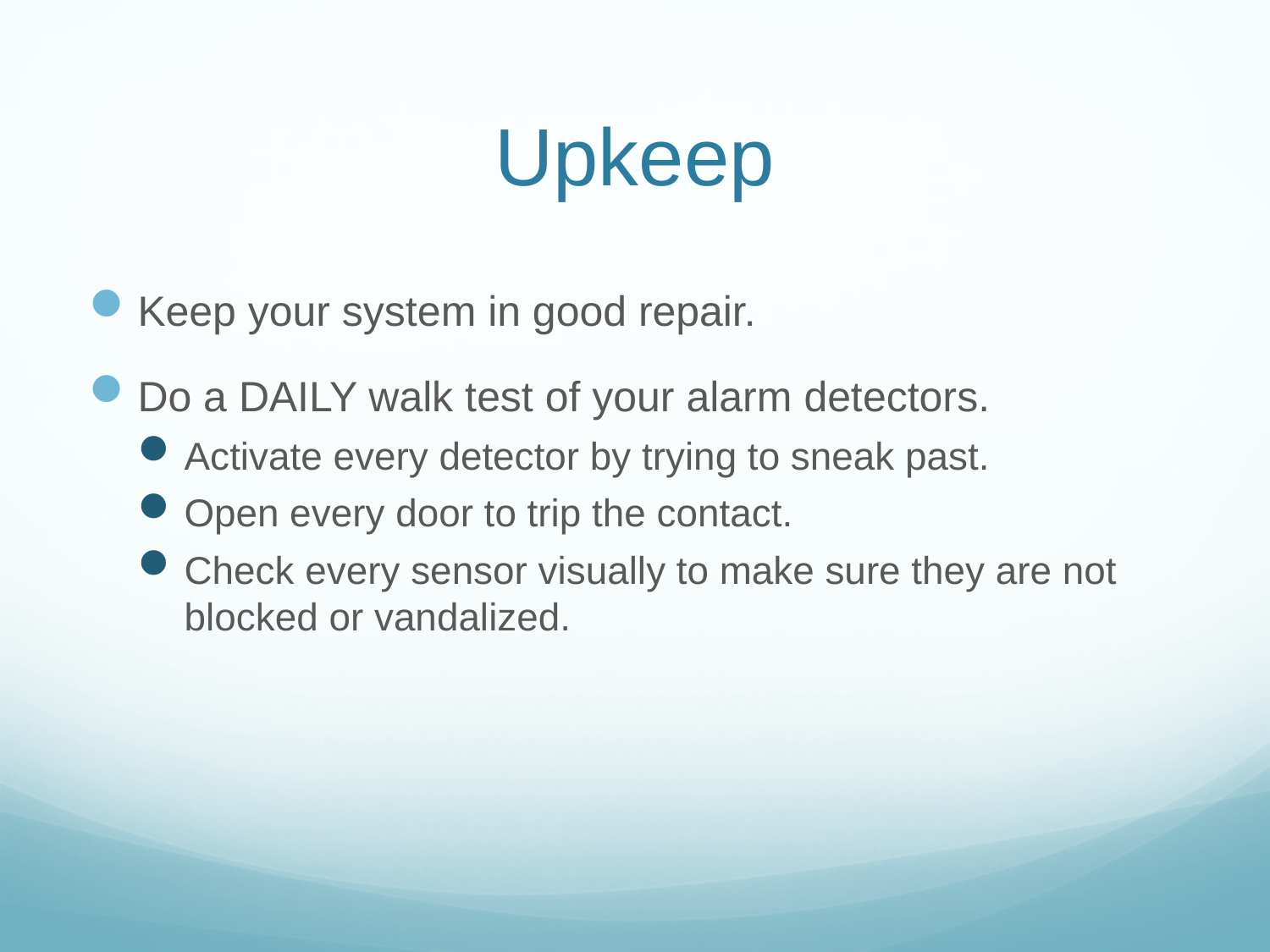

# Upkeep
Keep your system in good repair.
Do a DAILY walk test of your alarm detectors.
Activate every detector by trying to sneak past.
Open every door to trip the contact.
Check every sensor visually to make sure they are not blocked or vandalized.